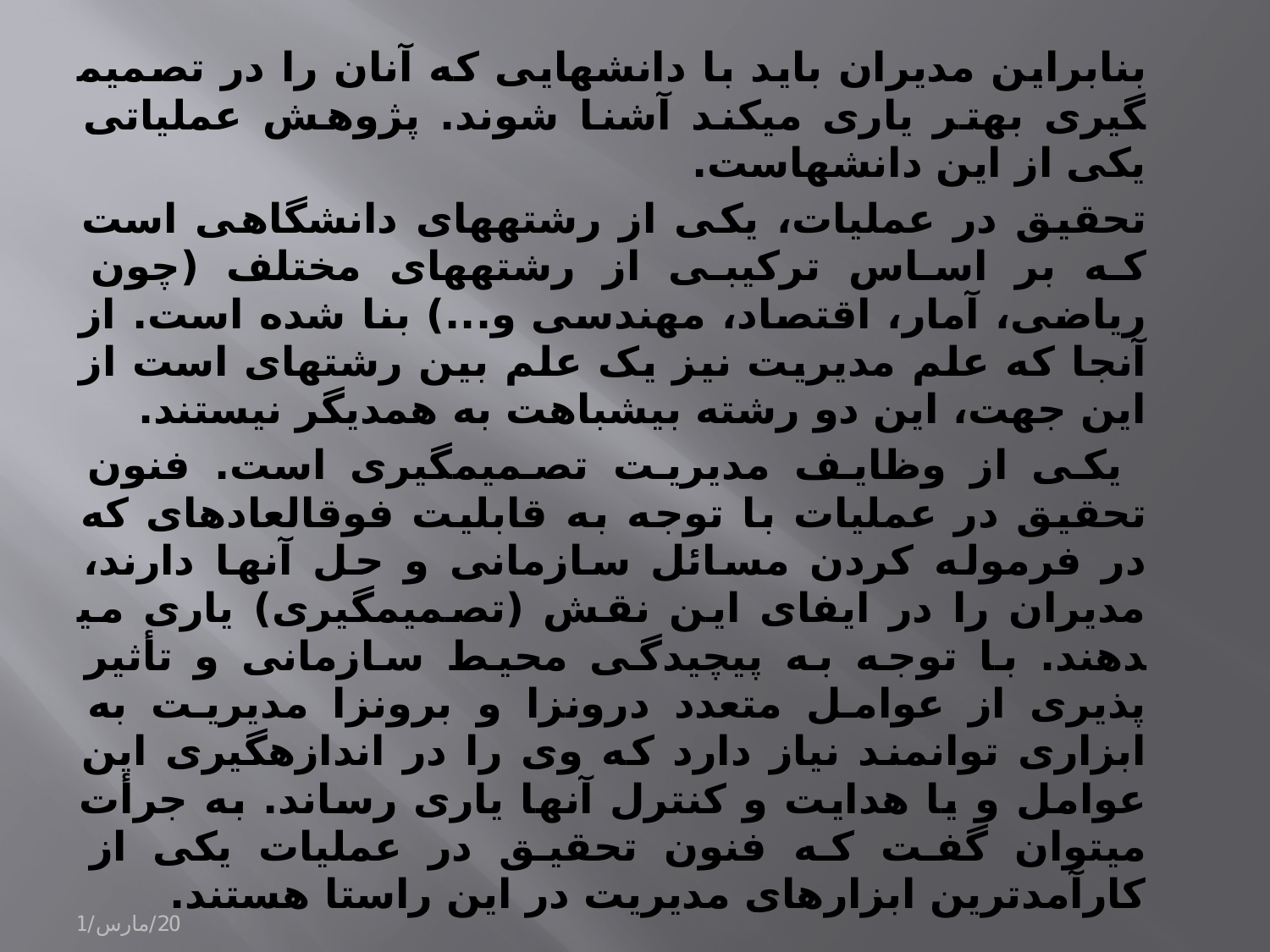

بنابراین مدیران باید با دانش­هایی که آنان را در تصمیم­گیری بهتر یاری می­کند آشنا شوند. پژوهش عملیاتی یکی از این دانش­هاست.
تحقیق در عملیات، یکی از رشته­های دانشگاهی است که بر اساس ترکیبی از رشته­های مختلف (چون ریاضی، آمار، اقتصاد، مهندسی و...) بنا شده است. از آنجا که علم مدیریت نیز یک علم بین رشته­ای است از این جهت، این دو رشته بی­شباهت به همدیگر نیستند.
 یکی از وظایف مدیریت تصمیم­گیری است. فنون تحقیق در عملیات با توجه به قابلیت فوق­العاده­ای که در فرموله کردن مسائل سازمانی و حل آنها دارند، مدیران را در ایفای این نقش (تصمیم­گیری) یاری می­دهند. با توجه به پیچیدگی محیط سازمانی و تأثیر پذیری از عوامل متعدد درون­زا و برون­زا مدیریت به ابزاری توانمند نیاز دارد که وی را در اندازه­گیری این عوامل و یا هدایت و کنترل آنها یاری رساند. به جرأت می­توان گفت که فنون تحقیق در عملیات یکی از کارآمدترین ابزارهای مدیریت در این راستا هستند.

20/مارس/1